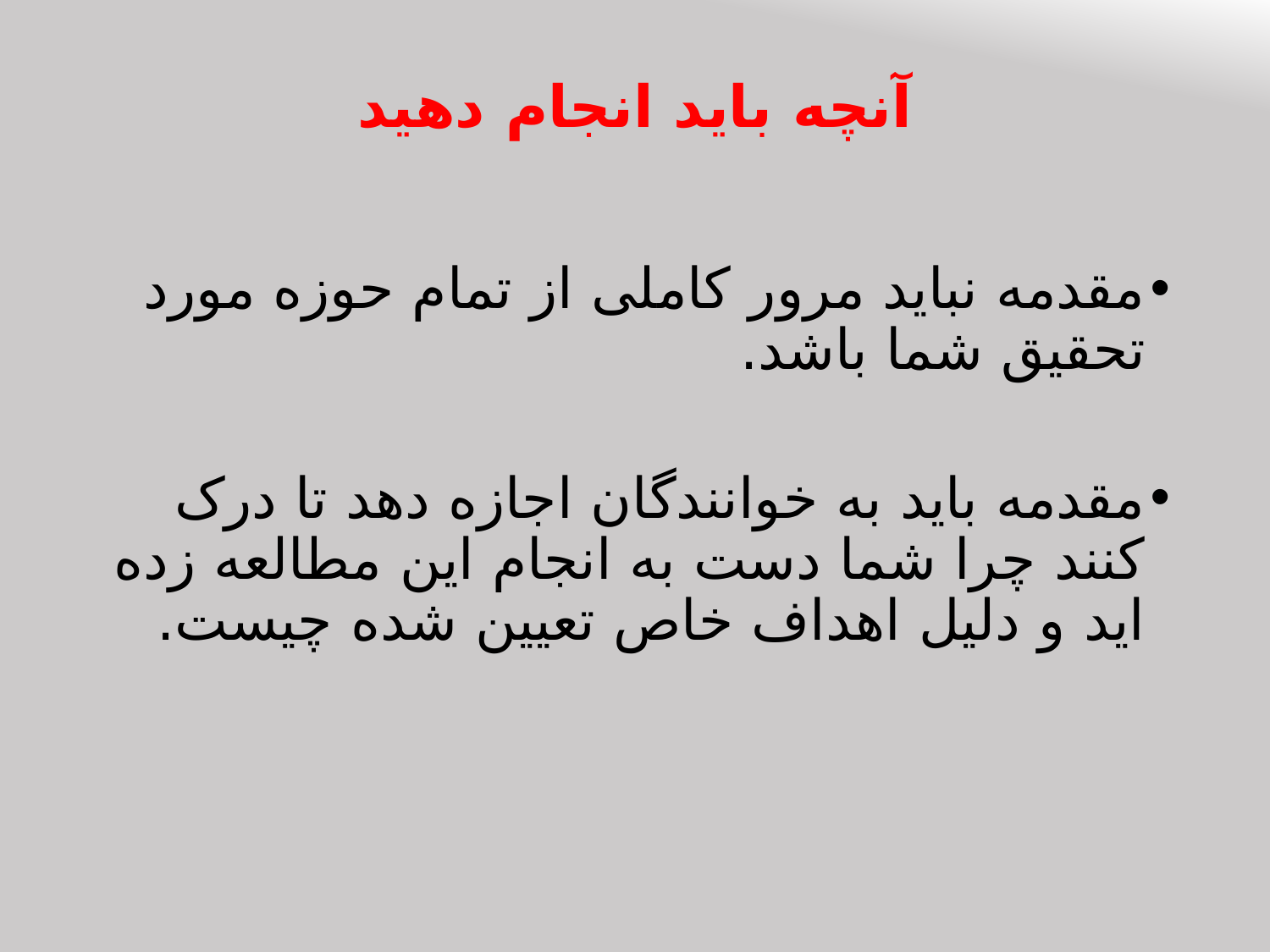

# آنچه باید انجام دهید
مقدمه نباید مرور کاملی از تمام حوزه مورد تحقیق شما باشد.

مقدمه باید به خوانندگان اجازه دهد تا درک کنند چرا شما دست به انجام این مطالعه زده اید و دلیل اهداف خاص تعیین شده چیست.